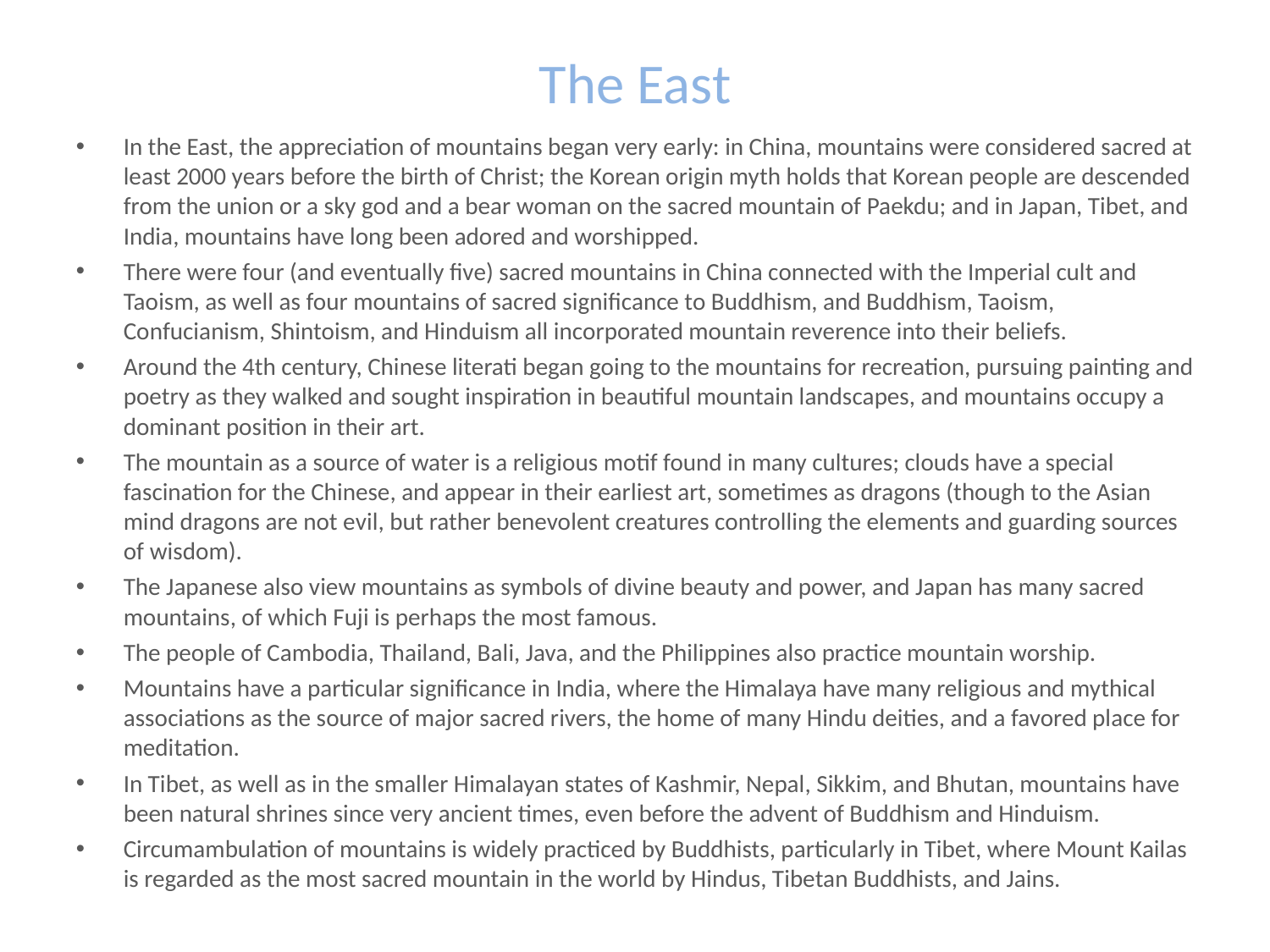

# The East
In the East, the appreciation of mountains began very early: in China, mountains were considered sacred at least 2000 years before the birth of Christ; the Korean origin myth holds that Korean people are descended from the union or a sky god and a bear woman on the sacred mountain of Paekdu; and in Japan, Tibet, and India, mountains have long been adored and worshipped.
There were four (and eventually five) sacred mountains in China connected with the Imperial cult and Taoism, as well as four mountains of sacred significance to Buddhism, and Buddhism, Taoism, Confucianism, Shintoism, and Hinduism all incorporated mountain reverence into their beliefs.
Around the 4th century, Chinese literati began going to the mountains for recreation, pursuing painting and poetry as they walked and sought inspiration in beautiful mountain landscapes, and mountains occupy a dominant position in their art.
The mountain as a source of water is a religious motif found in many cultures; clouds have a special fascination for the Chinese, and appear in their earliest art, sometimes as dragons (though to the Asian mind dragons are not evil, but rather benevolent creatures controlling the elements and guarding sources of wisdom).
The Japanese also view mountains as symbols of divine beauty and power, and Japan has many sacred mountains, of which Fuji is perhaps the most famous.
The people of Cambodia, Thailand, Bali, Java, and the Philippines also practice mountain worship.
Mountains have a particular significance in India, where the Himalaya have many religious and mythical associations as the source of major sacred rivers, the home of many Hindu deities, and a favored place for meditation.
In Tibet, as well as in the smaller Himalayan states of Kashmir, Nepal, Sikkim, and Bhutan, mountains have been natural shrines since very ancient times, even before the advent of Buddhism and Hinduism.
Circumambulation of mountains is widely practiced by Buddhists, particularly in Tibet, where Mount Kailas is regarded as the most sacred mountain in the world by Hindus, Tibetan Buddhists, and Jains.